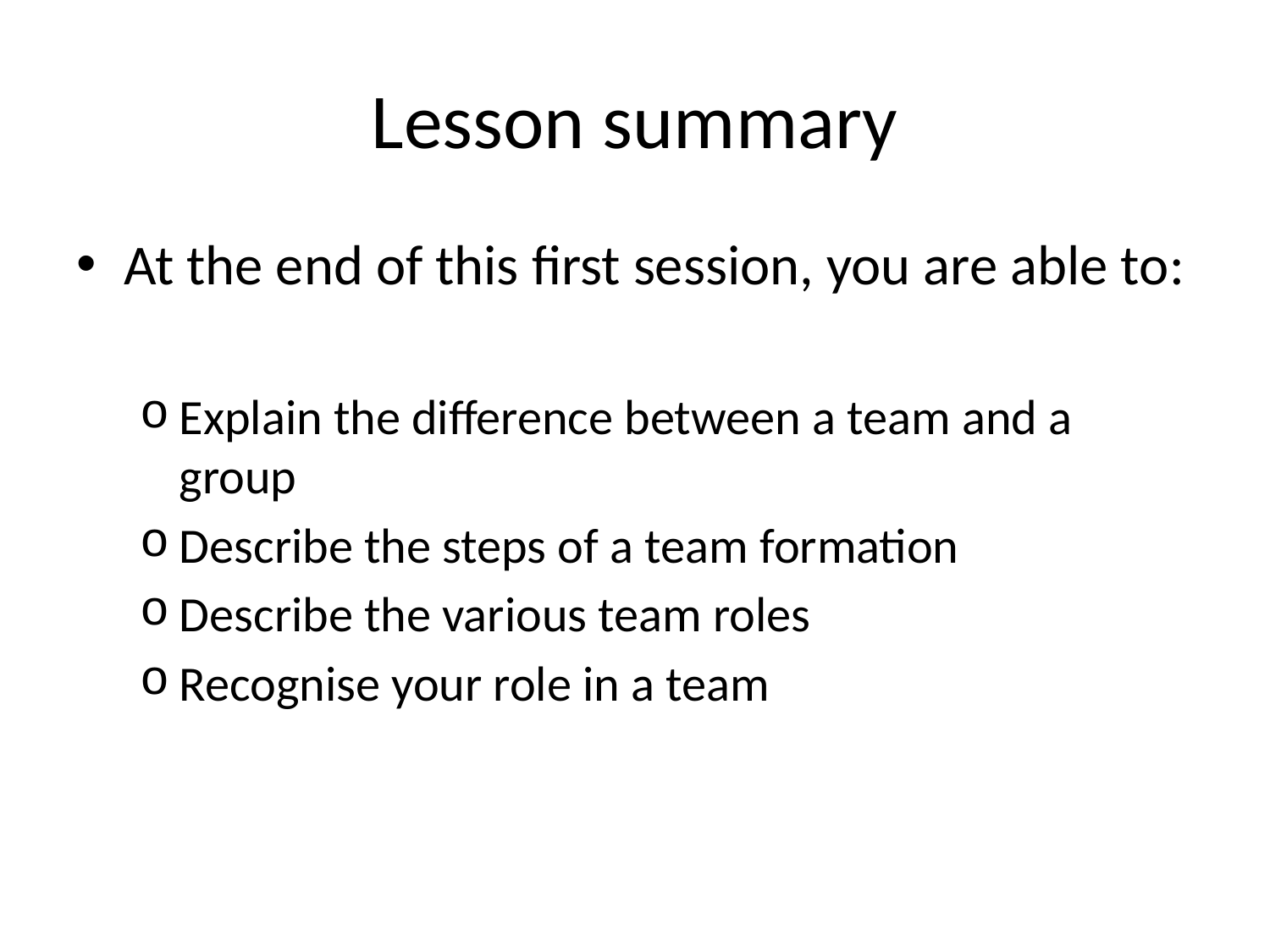

# Lesson summary
At the end of this first session, you are able to:

Explain the difference between a team and a group
Describe the steps of a team formation
Describe the various team roles
Recognise your role in a team